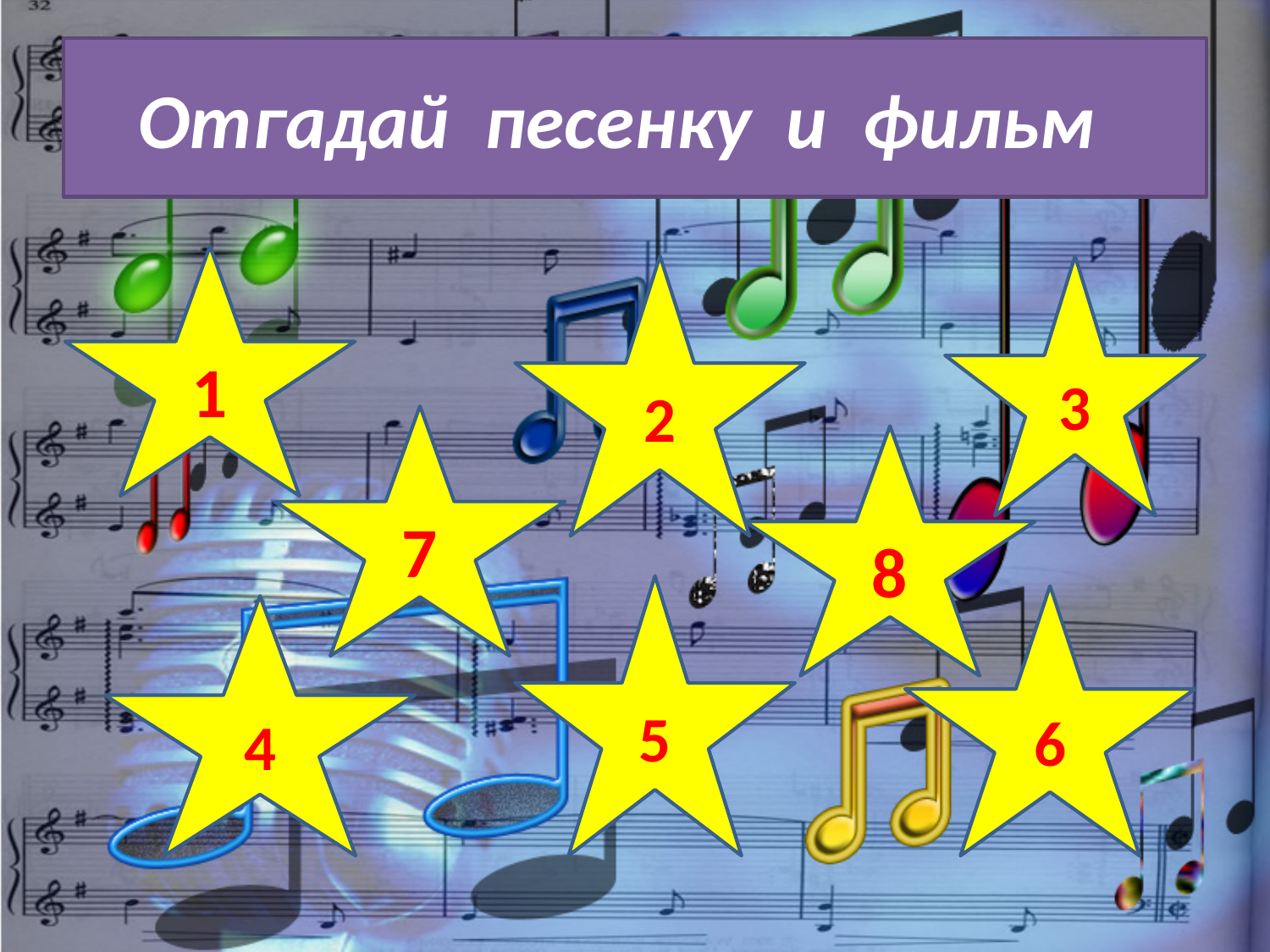

# Отгадай  песенку  и  фильм
1
2
3
7
8
5
6
4